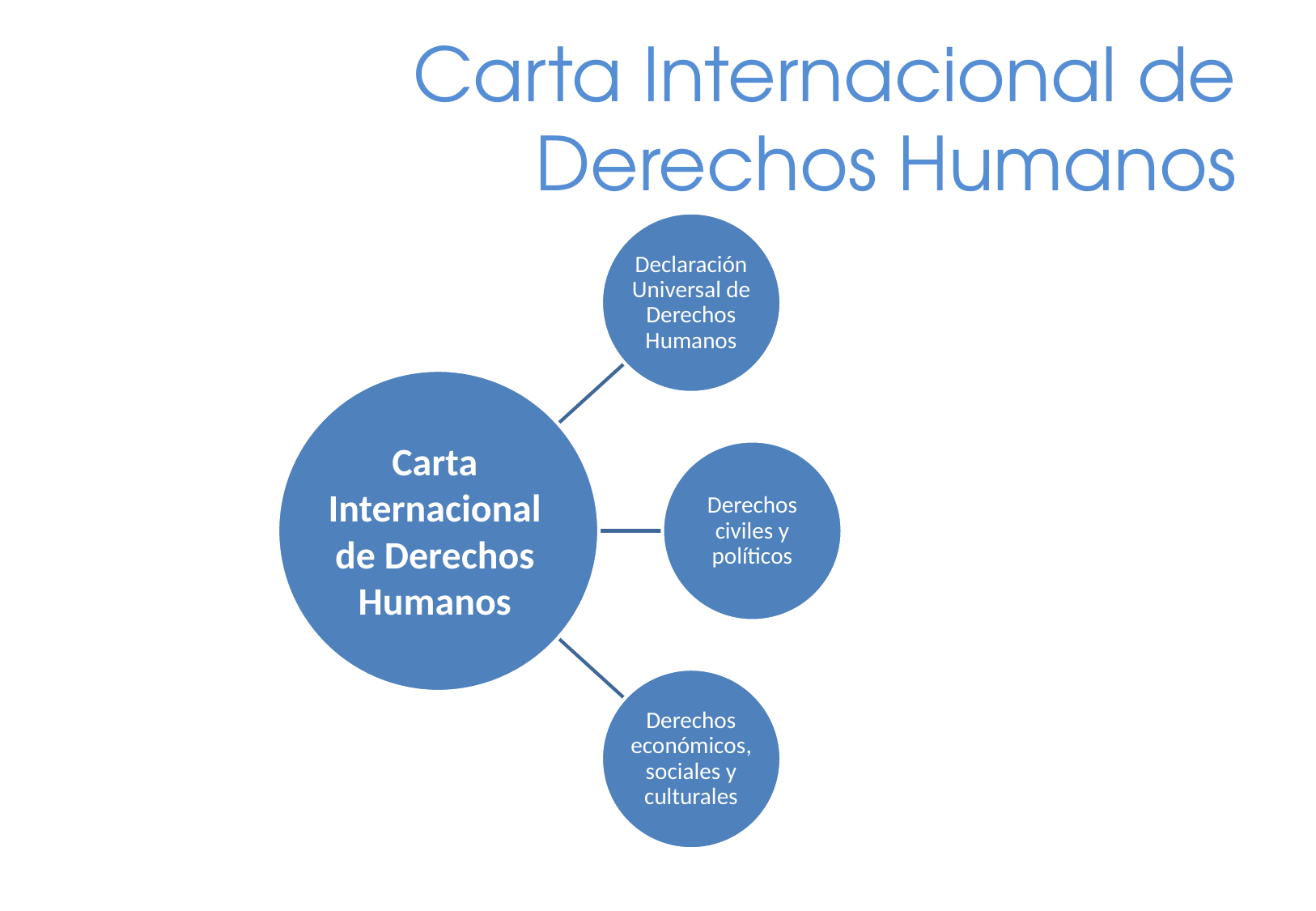

# Carta Internacional de Derechos Humanos
Declaración Universal de Derechos Humanos
Derechos civiles y políticos
Derechos económicos, sociales y culturales
Carta Internacional de Derechos Humanos